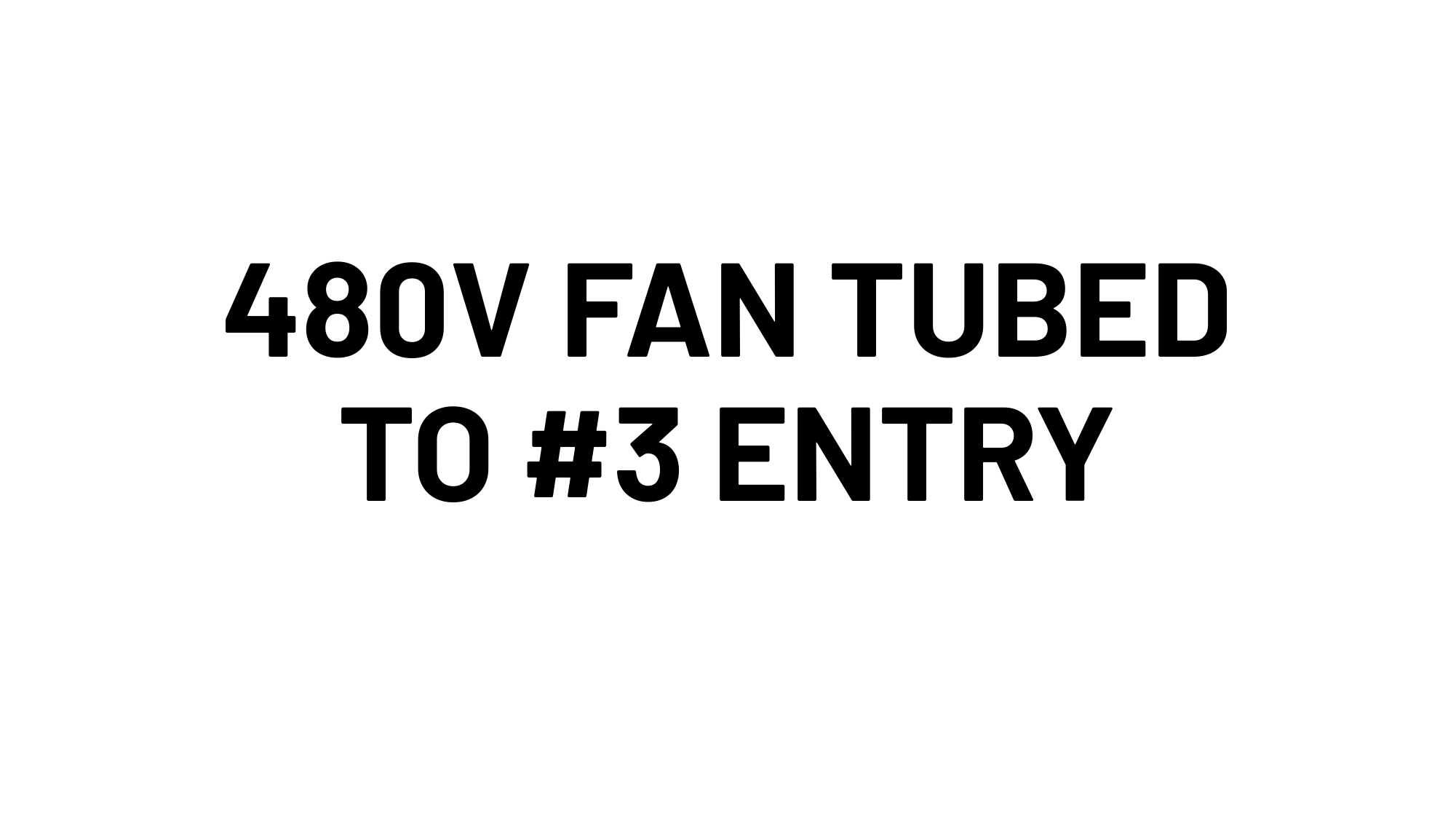

# 480V FAN TUBED TO #3 ENTRY